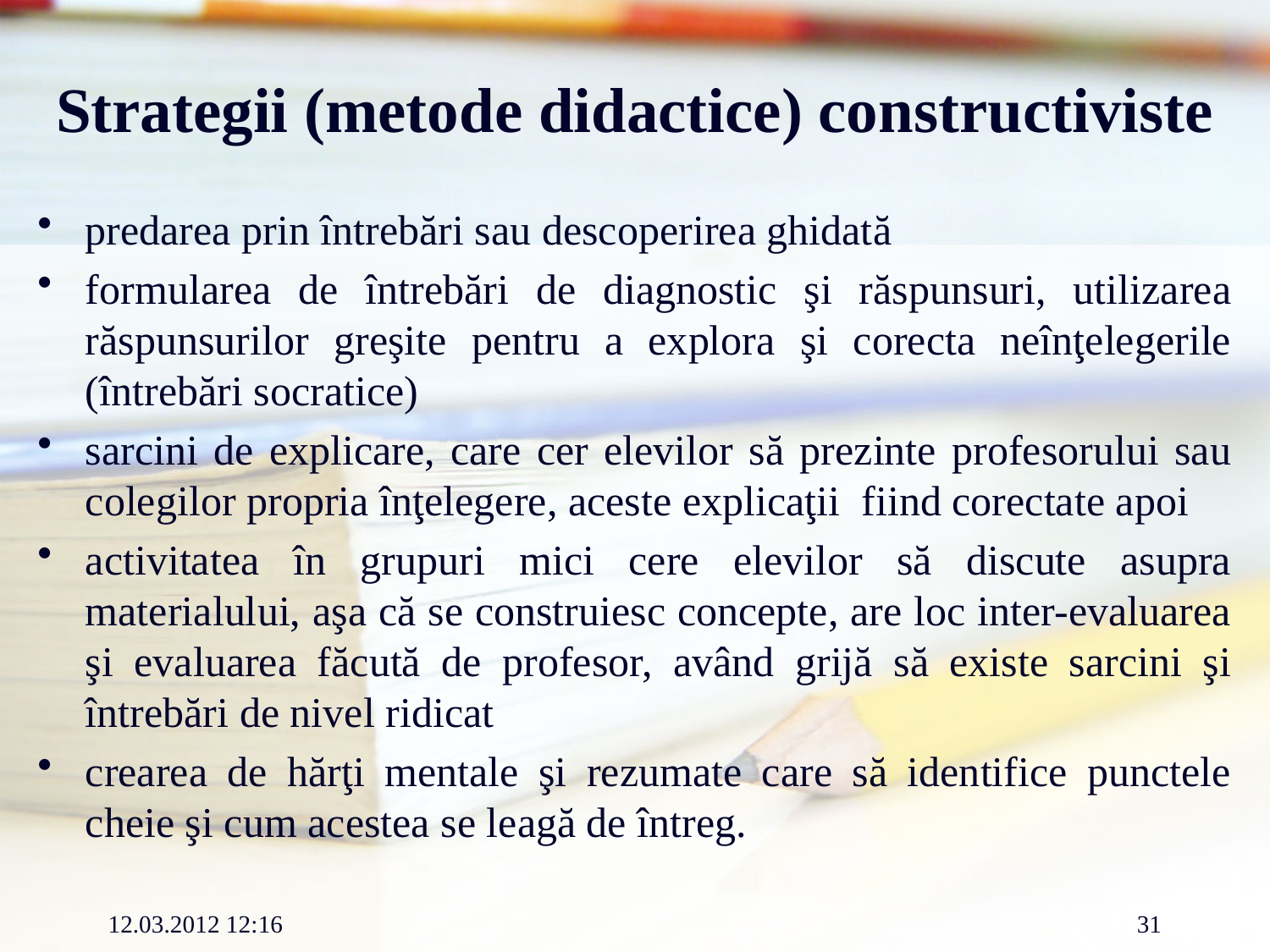

# Strategii (metode didactice) constructiviste
predarea prin întrebări sau descoperirea ghidată
formularea de întrebări de diagnostic şi răspunsuri, utilizarea răspunsurilor greşite pentru a explora şi corecta neînţelegerile (întrebări socratice)
sarcini de explicare, care cer elevilor să prezinte profesorului sau colegilor propria înţelegere, aceste explicaţii  fiind corectate apoi
activitatea în grupuri mici cere elevilor să discute asupra materialului, aşa că se construiesc concepte, are loc inter-evaluarea şi evaluarea făcută de profesor, având grijă să existe sarcini şi întrebări de nivel ridicat
crearea de hărţi mentale şi rezumate care să identifice punctele cheie şi cum acestea se leagă de întreg.
12.03.2012 12:16
31